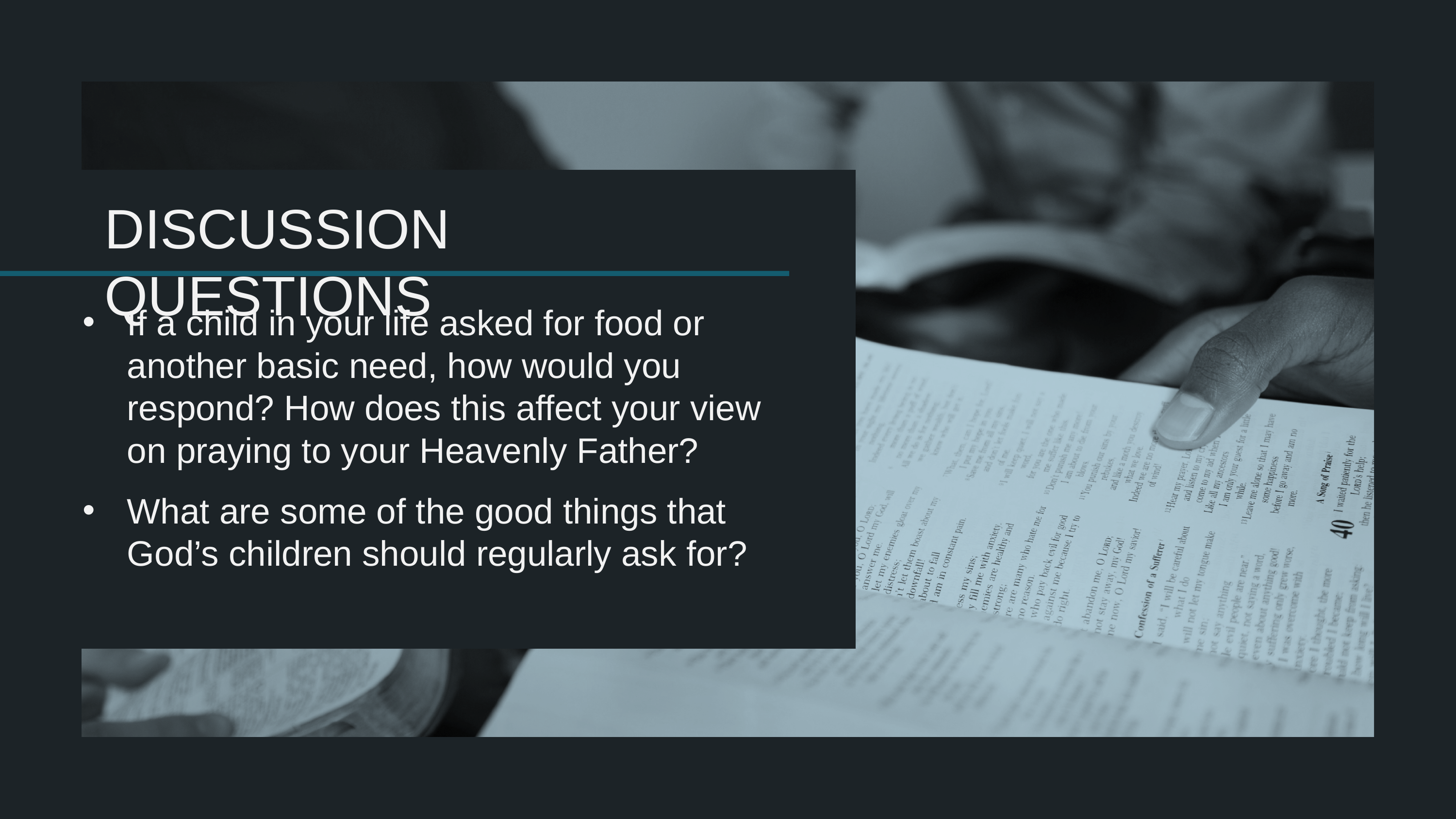

If a child in your life asked for food or another basic need, how would you respond? How does this affect your view on praying to your Heavenly Father?
What are some of the good things that God’s children should regularly ask for?